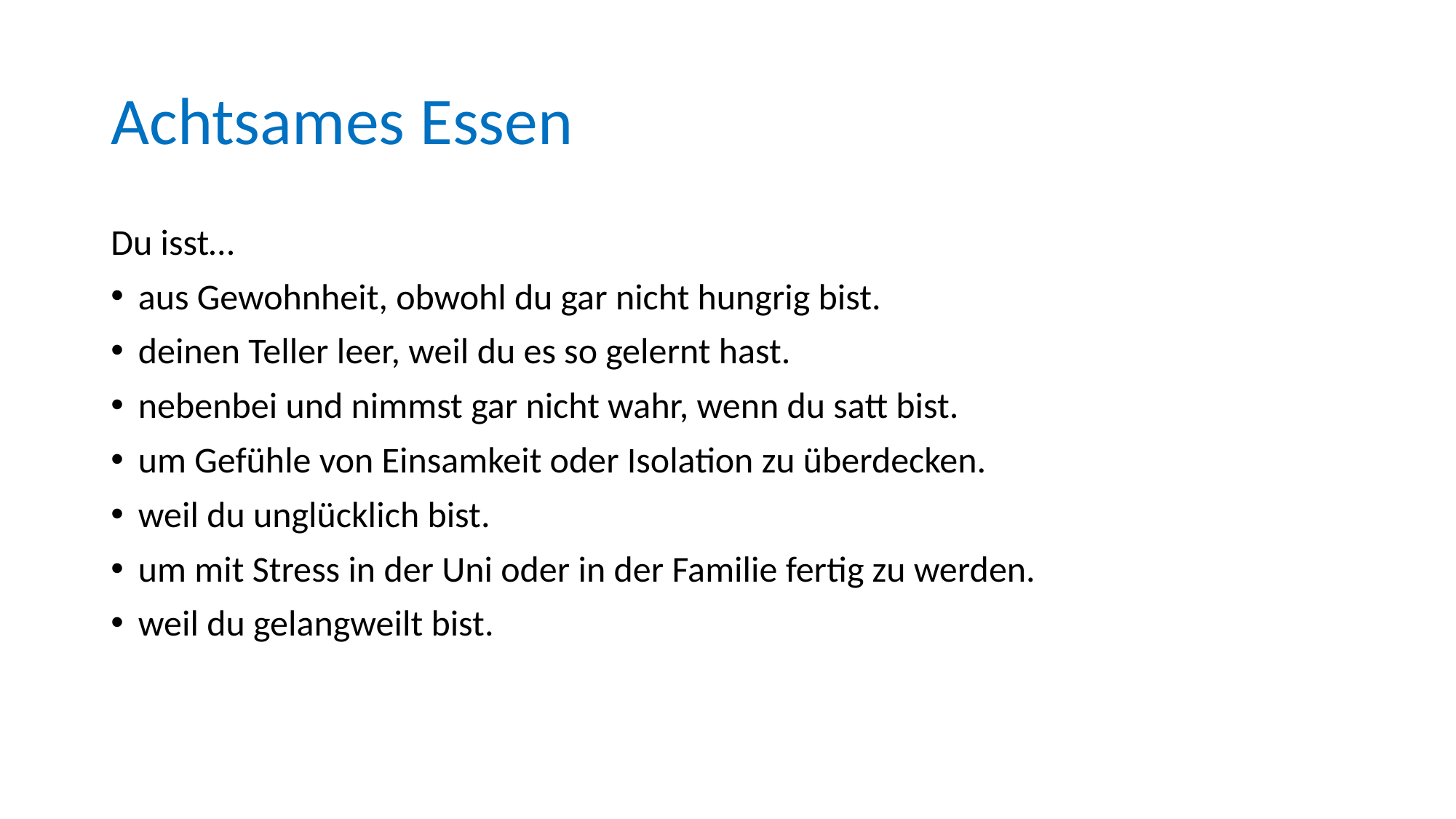

# Achtsames Essen
Du isst…
aus Gewohnheit, obwohl du gar nicht hungrig bist.
deinen Teller leer, weil du es so gelernt hast.
nebenbei und nimmst gar nicht wahr, wenn du satt bist.
um Gefühle von Einsamkeit oder Isolation zu überdecken.
weil du unglücklich bist.
um mit Stress in der Uni oder in der Familie fertig zu werden.
weil du gelangweilt bist.